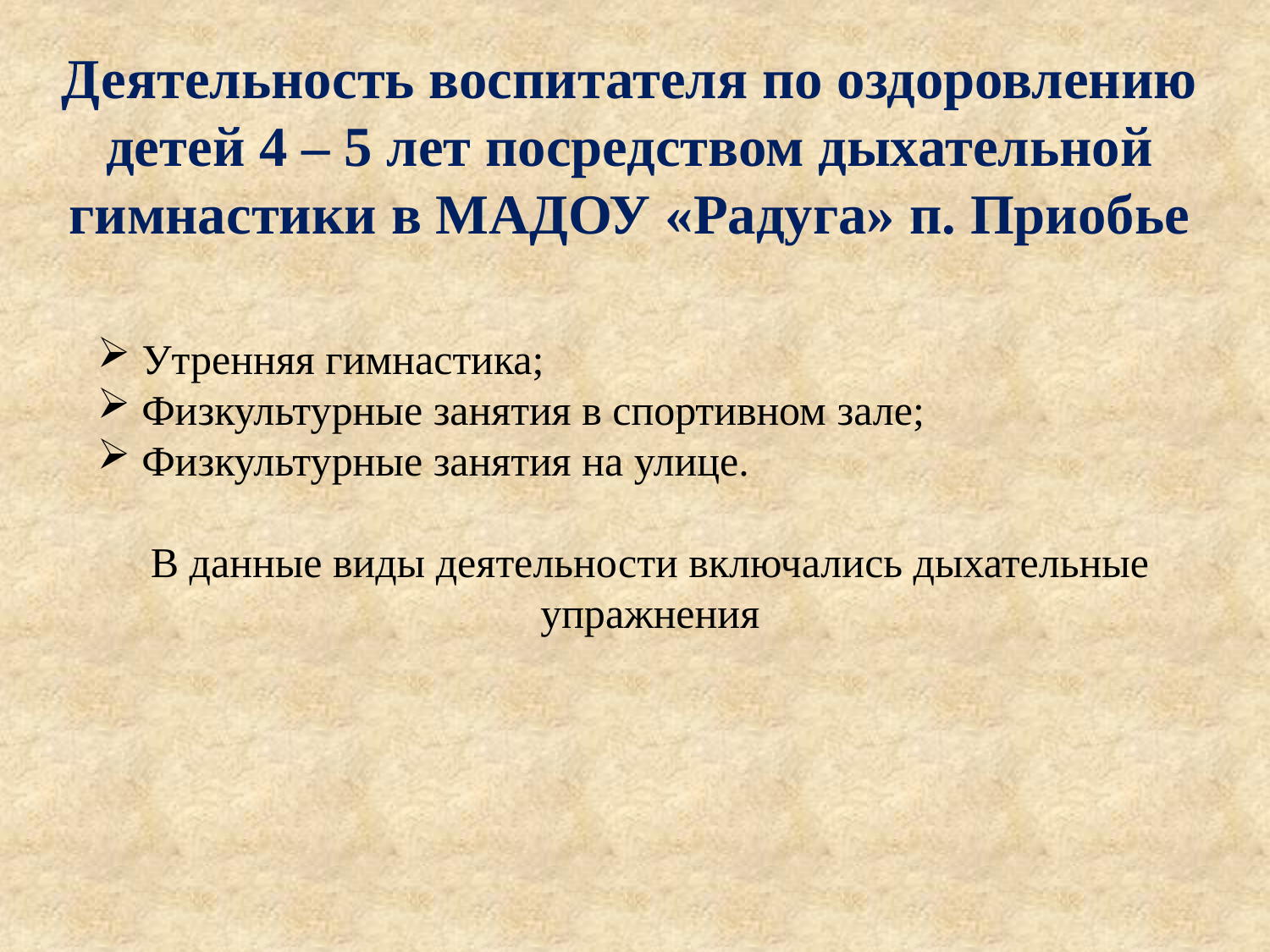

Деятельность воспитателя по оздоровлению детей 4 – 5 лет посредством дыхательной гимнастики в МАДОУ «Радуга» п. Приобье
 Утренняя гимнастика;
 Физкультурные занятия в спортивном зале;
 Физкультурные занятия на улице.

В данные виды деятельности включались дыхательные упражнения